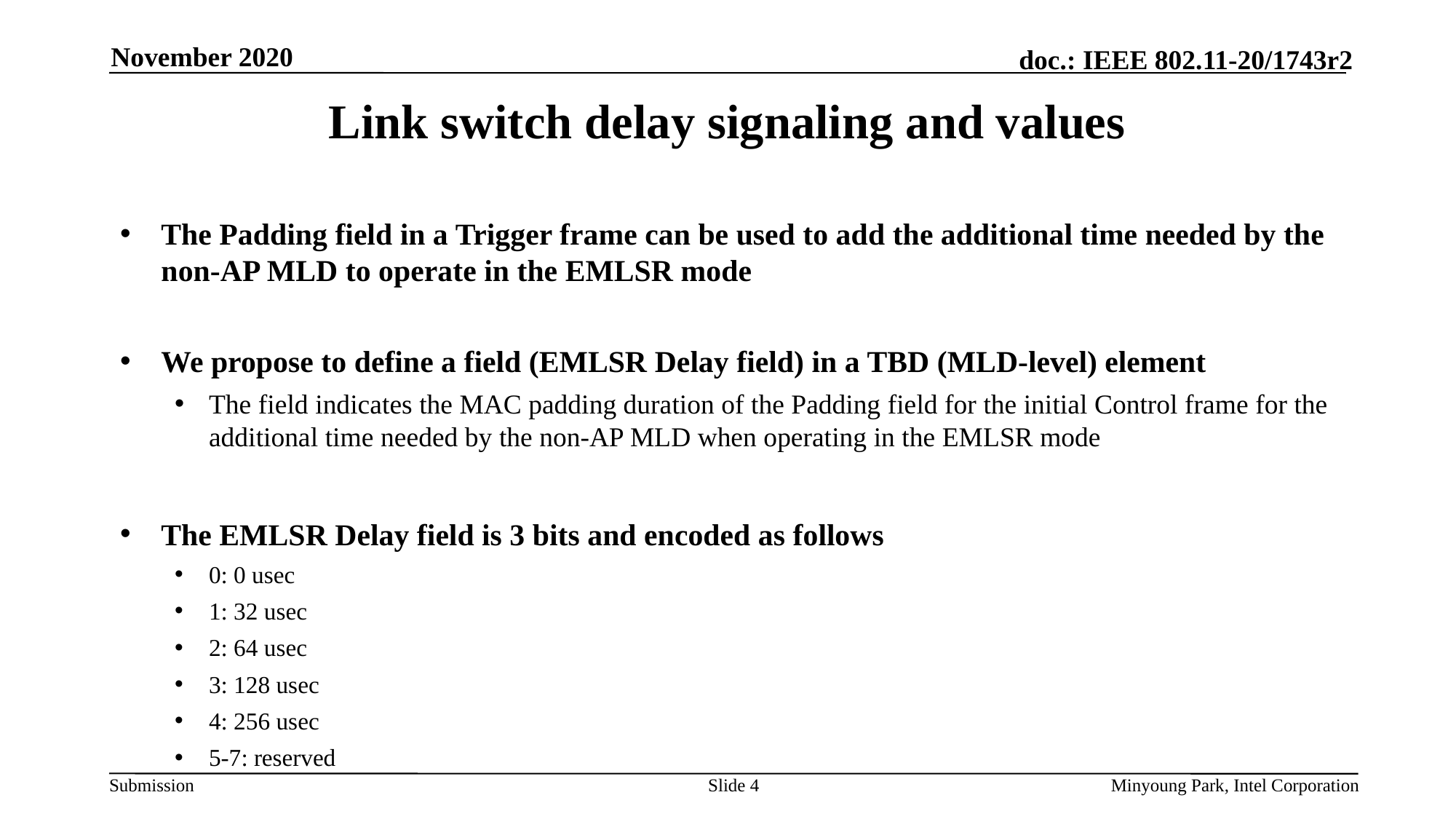

November 2020
# Link switch delay signaling and values
The Padding field in a Trigger frame can be used to add the additional time needed by the non-AP MLD to operate in the EMLSR mode

We propose to define a field (EMLSR Delay field) in a TBD (MLD-level) element
The field indicates the MAC padding duration of the Padding field for the initial Control frame for the additional time needed by the non-AP MLD when operating in the EMLSR mode

The EMLSR Delay field is 3 bits and encoded as follows
0: 0 usec
1: 32 usec
2: 64 usec
3: 128 usec
4: 256 usec
5-7: reserved

Slide 4
Minyoung Park, Intel Corporation